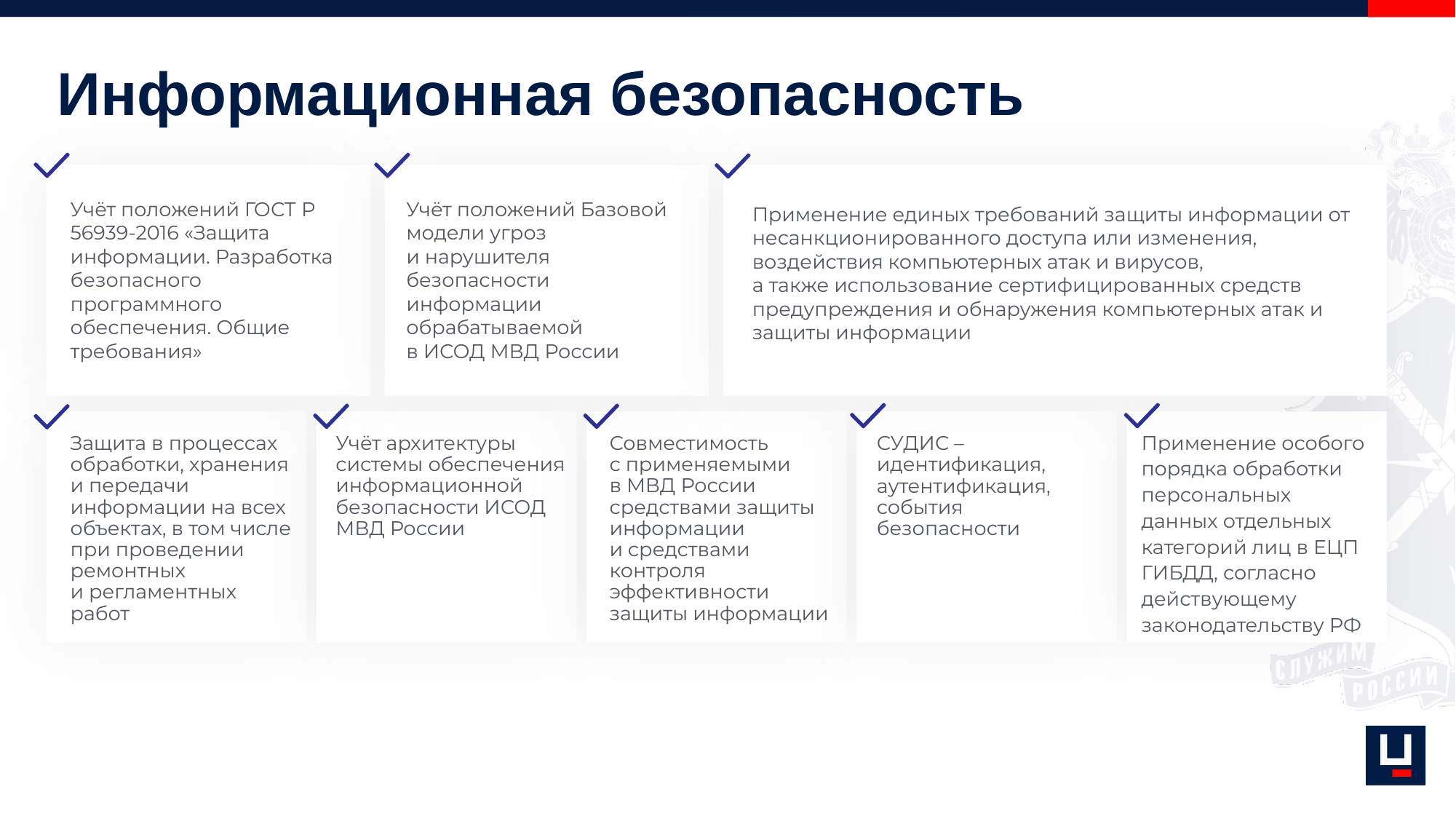

# Информационная безопасность

Учёт положений ГОСТ Р 56939-2016 «Защита информации. Разработка безопасного программного обеспечения. Общие требования»
Учёт положений Базовой модели угроз
и нарушителя безопасности информации обрабатываемой
в ИСОД МВД России
Применение единых требований защиты информации от несанкционированного доступа или изменения, воздействия компьютерных атак и вирусов,
а также использование сертифицированных средств предупреждения и обнаружения компьютерных атак и защиты информации

Применение особого порядка обработки персональных данных отдельных категорий лиц в ЕЦП ГИБДД, согласно действующему законодательству РФ
Защита в процессах обработки, хранения
и передачи информации на всех объектах, в том числе при проведении ремонтных
и регламентных работ
Учёт архитектуры системы обеспечения информационной безопасности ИСОД МВД России
Совместимость
с применяемыми
в МВД России средствами защиты информации
и средствами контроля эффективности защиты информации
СУДИС – идентификация, аутентификация, события безопасности
29
/32